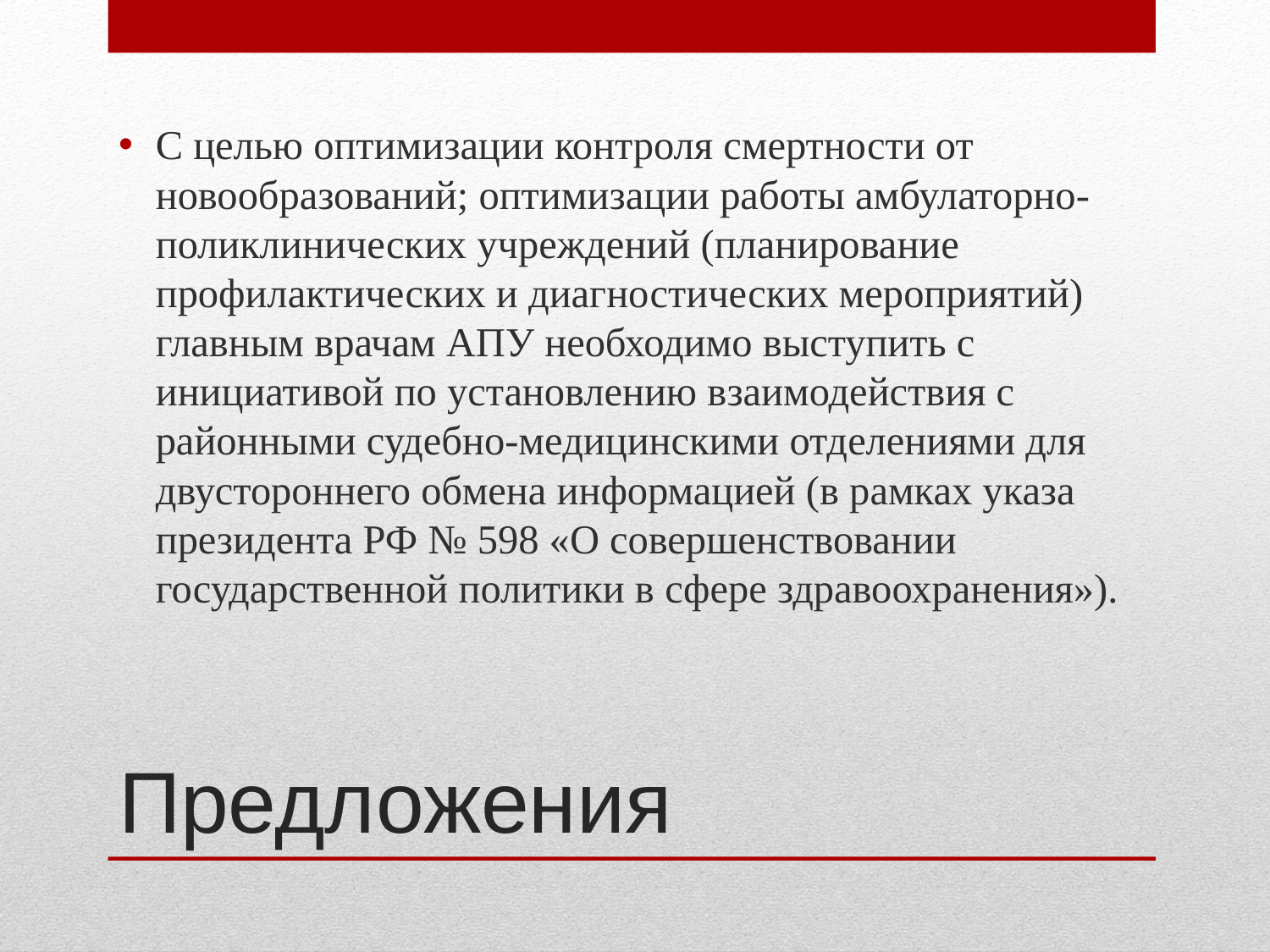

С целью оптимизации контроля смертности от новообразований; оптимизации работы амбулаторно-поликлинических учреждений (планирование профилактических и диагностических мероприятий) главным врачам АПУ необходимо выступить с инициативой по установлению взаимодействия с   районными судебно-медицинскими отделениями для двустороннего обмена информацией (в рамках указа президента РФ № 598 «О совершенствовании государственной политики в сфере здравоохранения»).
# Предложения